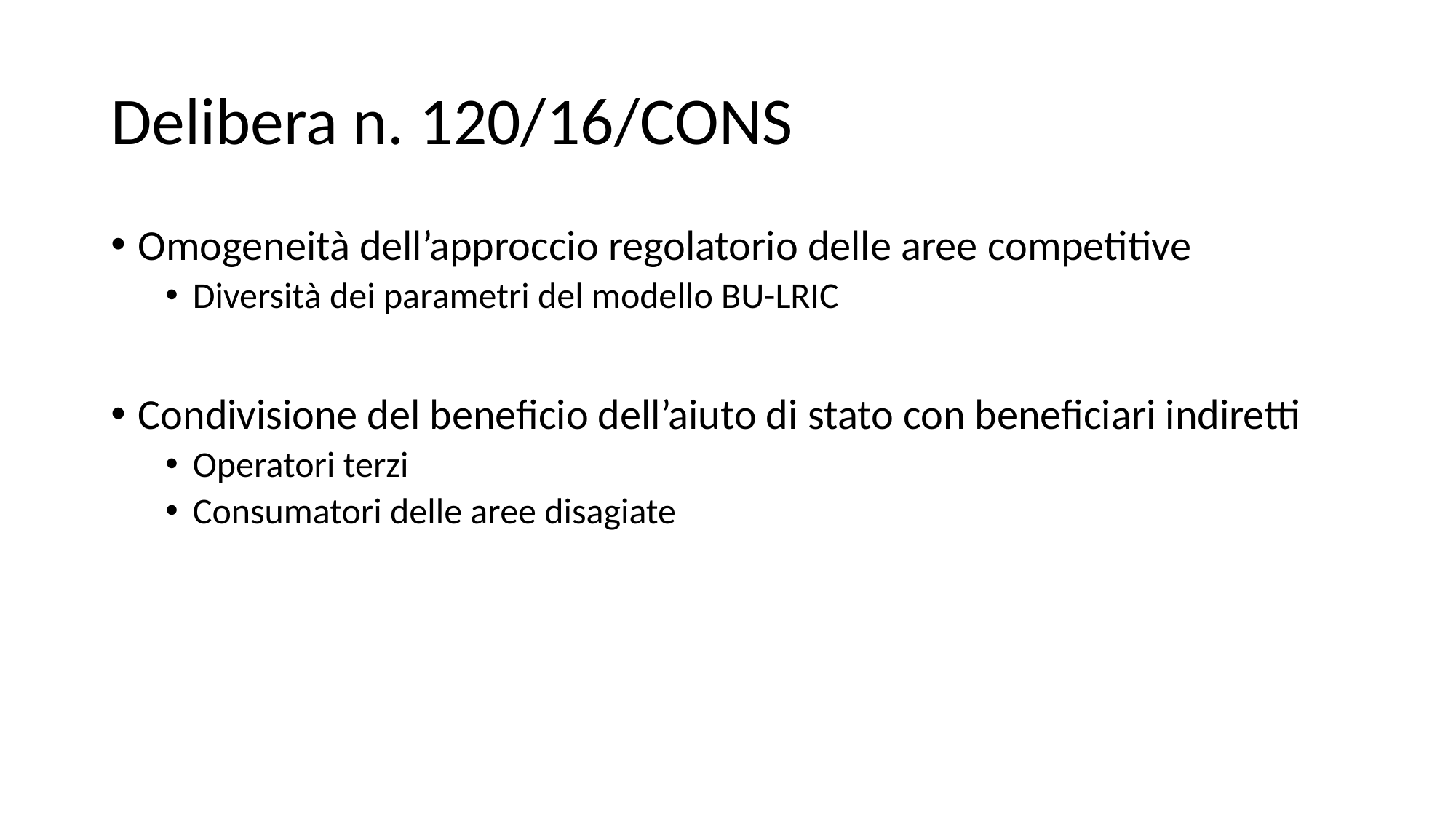

# Delibera n. 120/16/CONS
Omogeneità dell’approccio regolatorio delle aree competitive
Diversità dei parametri del modello BU-LRIC

Condivisione del beneficio dell’aiuto di stato con beneficiari indiretti
Operatori terzi
Consumatori delle aree disagiate